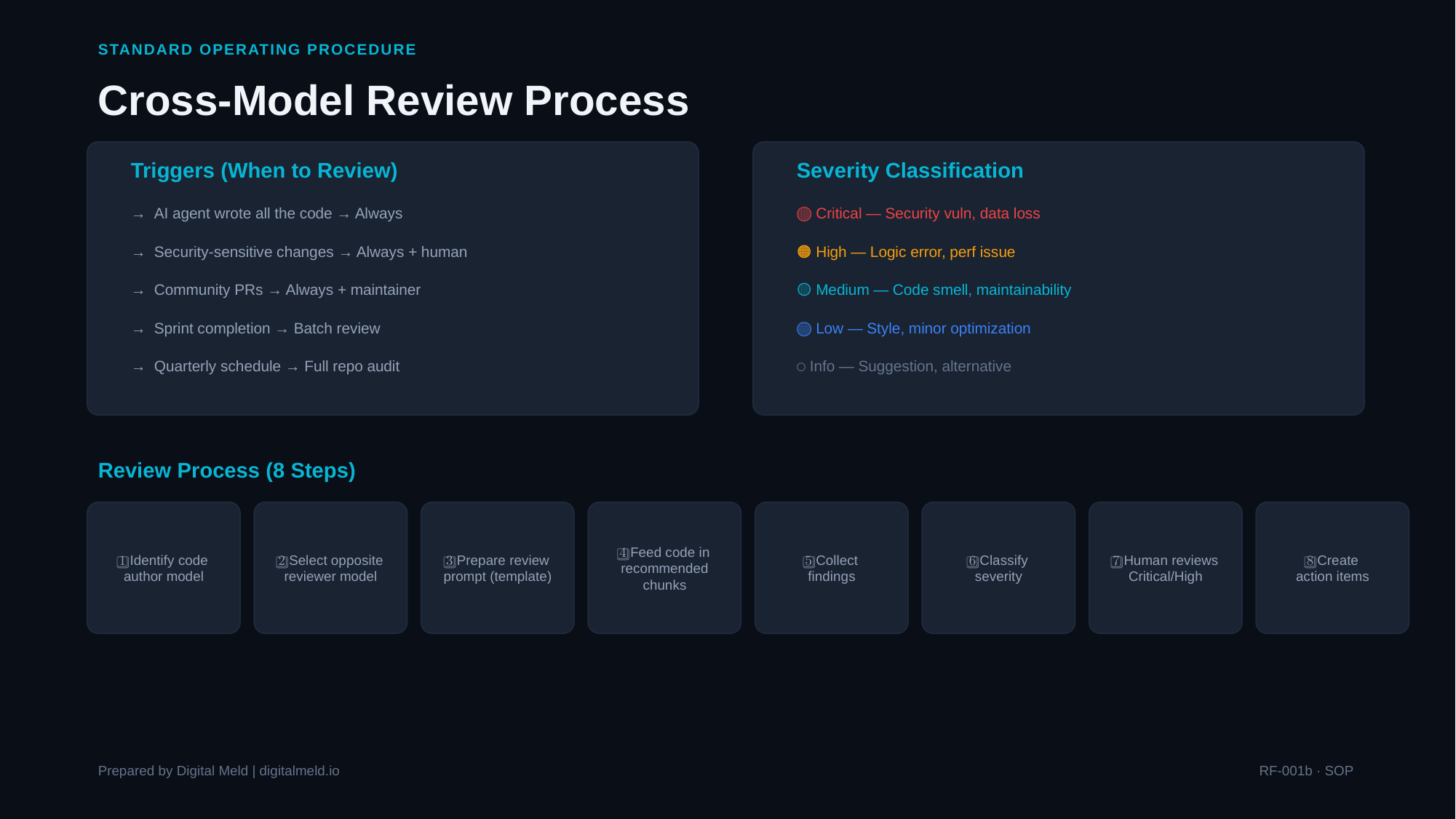

STANDARD OPERATING PROCEDURE
Cross-Model Review Process

Triggers (When to Review)
Severity Classification
→  AI agent wrote all the code → Always
🔴 Critical — Security vuln, data loss
→  Security-sensitive changes → Always + human
🟠 High — Logic error, perf issue
→  Community PRs → Always + maintainer
🟡 Medium — Code smell, maintainability
→  Sprint completion → Batch review
🔵 Low — Style, minor optimization
→  Quarterly schedule → Full repo audit
⚪ Info — Suggestion, alternative
Review Process (8 Steps)

1️⃣ Identify code
author model
2️⃣ Select opposite
reviewer model
3️⃣ Prepare review
prompt (template)
4️⃣ Feed code in
recommended chunks
5️⃣ Collect
findings
6️⃣ Classify
severity
7️⃣ Human reviews
Critical/High
8️⃣ Create
action items
Prepared by Digital Meld | digitalmeld.io
RF-001b · SOP